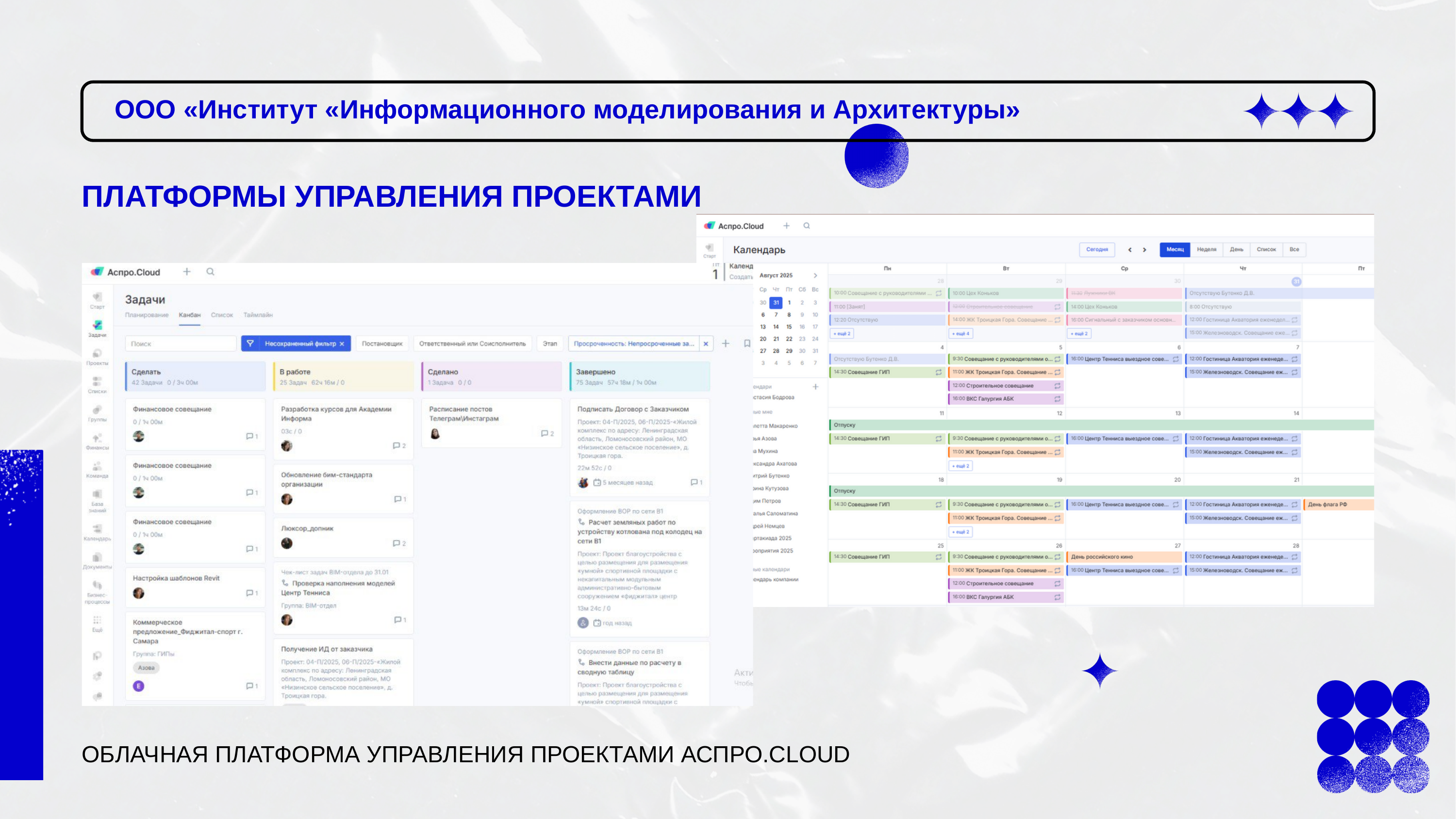

ООО «Институт «Информационного моделирования и Архитектуры»

ПЛАТФОРМЫ УПРАВЛЕНИЯ ПРОЕКТАМИ

ОБЛАЧНАЯ ПЛАТФОРМА УПРАВЛЕНИЯ ПРОЕКТАМИ АСПРО.CLOUD